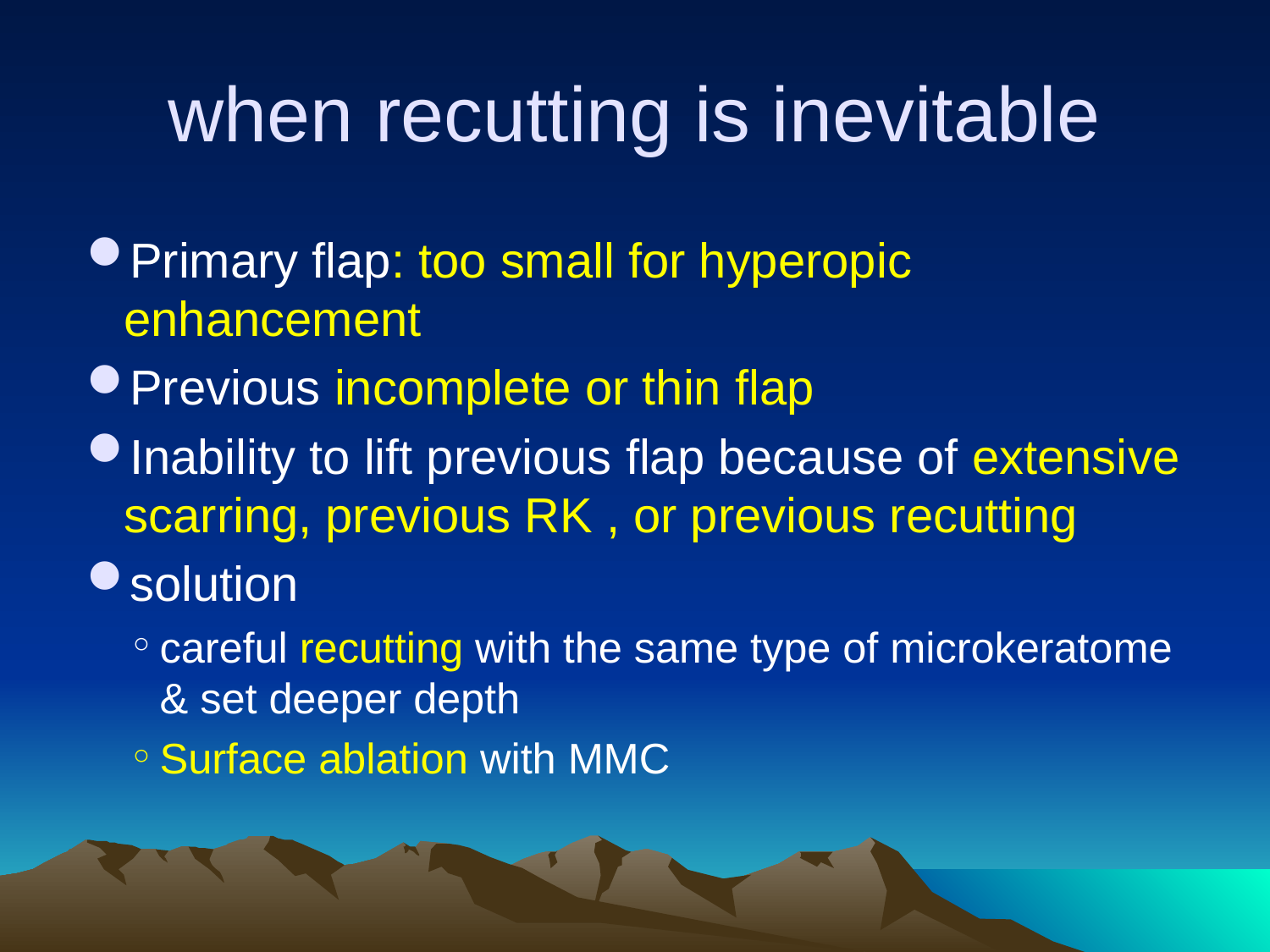

# when recutting is inevitable
Primary flap: too small for hyperopic enhancement
Previous incomplete or thin flap
Inability to lift previous flap because of extensive scarring, previous RK , or previous recutting
solution
careful recutting with the same type of microkeratome & set deeper depth
Surface ablation with MMC